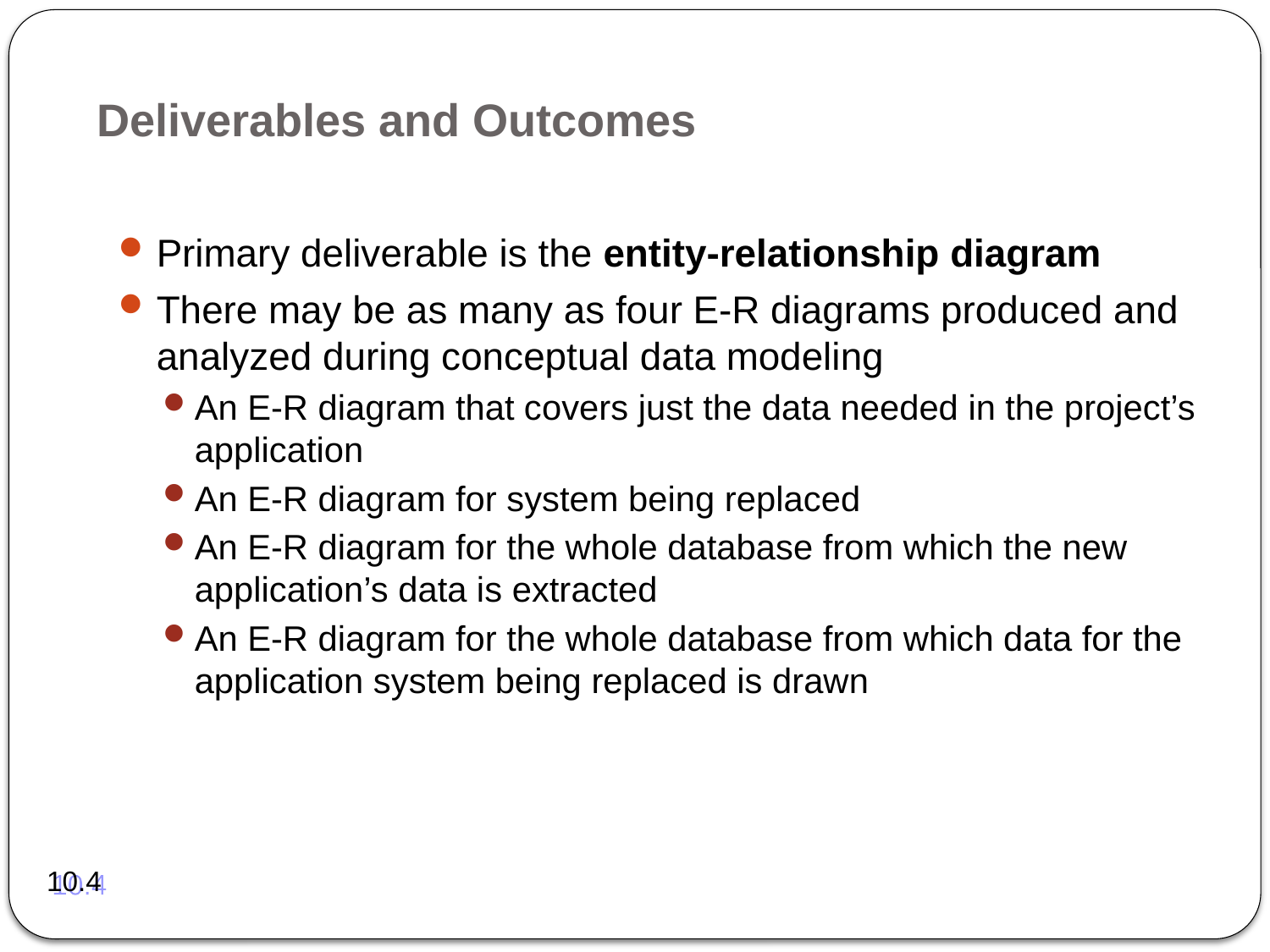

# Deliverables and Outcomes
Primary deliverable is the entity-relationship diagram
There may be as many as four E-R diagrams produced and analyzed during conceptual data modeling
An E-R diagram that covers just the data needed in the project’s application
An E-R diagram for system being replaced
An E-R diagram for the whole database from which the new application’s data is extracted
An E-R diagram for the whole database from which data for the application system being replaced is drawn
10.4